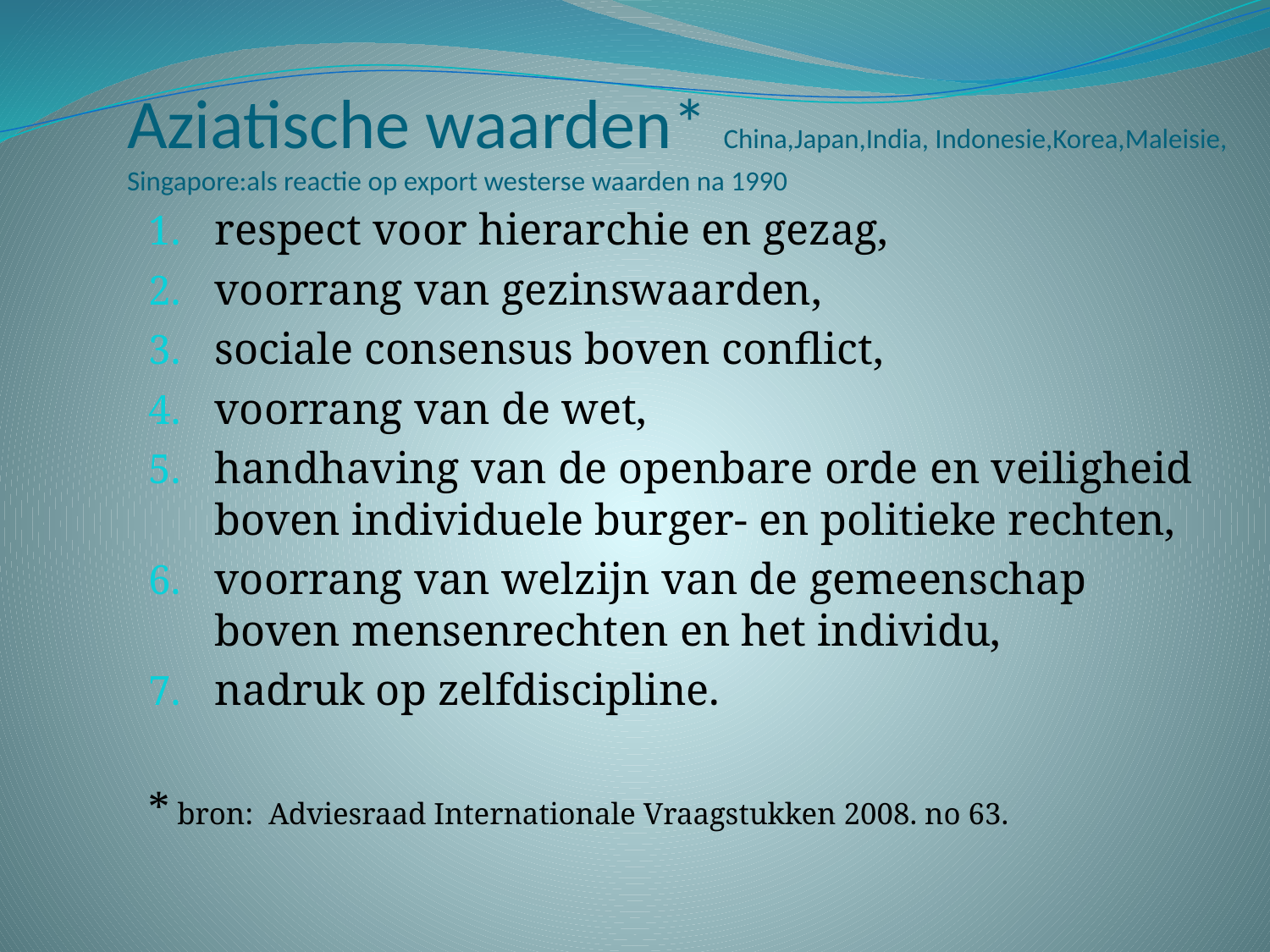

# Aziatische waarden* China,Japan,India, Indonesie,Korea,Maleisie, Singapore:als reactie op export westerse waarden na 1990
respect voor hierarchie en gezag,
voorrang van gezinswaarden,
sociale consensus boven conflict,
voorrang van de wet,
handhaving van de openbare orde en veiligheid boven individuele burger- en politieke rechten,
voorrang van welzijn van de gemeenschap boven mensenrechten en het individu,
nadruk op zelfdiscipline.

* bron:  Adviesraad Internationale Vraagstukken 2008. no 63.